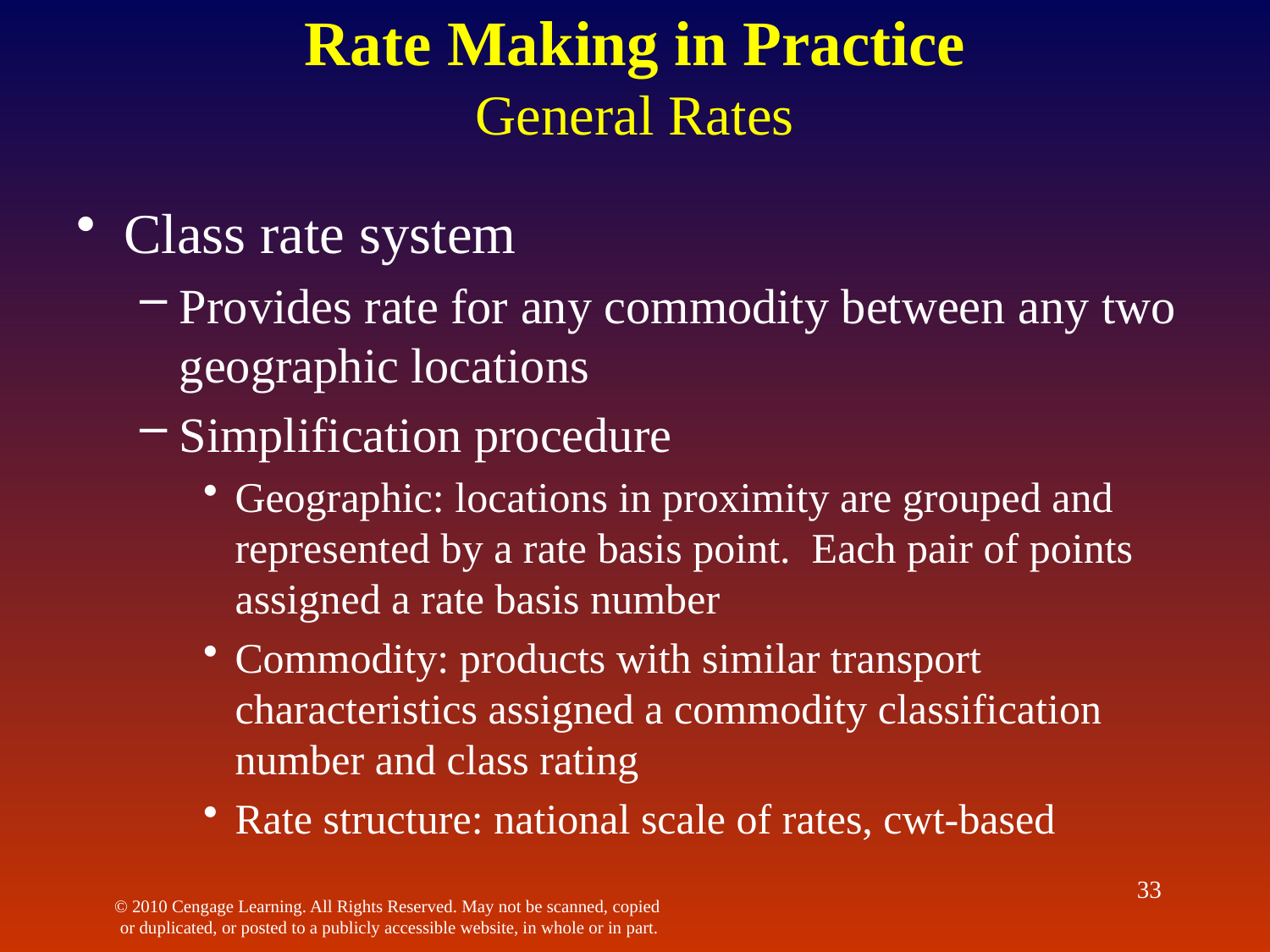

# Rate Making in Practice General Rates
Class rate system
Provides rate for any commodity between any two geographic locations
Simplification procedure
Geographic: locations in proximity are grouped and  represented by a rate basis point.  Each pair of points assigned a rate basis number
Commodity: products with similar transport characteristics assigned a commodity classification number and class rating
Rate structure: national scale of rates, cwt-based

33
© 2010 Cengage Learning. All Rights Reserved. May not be scanned, copied   or duplicated, or posted to a publicly accessible website, in whole or in part.